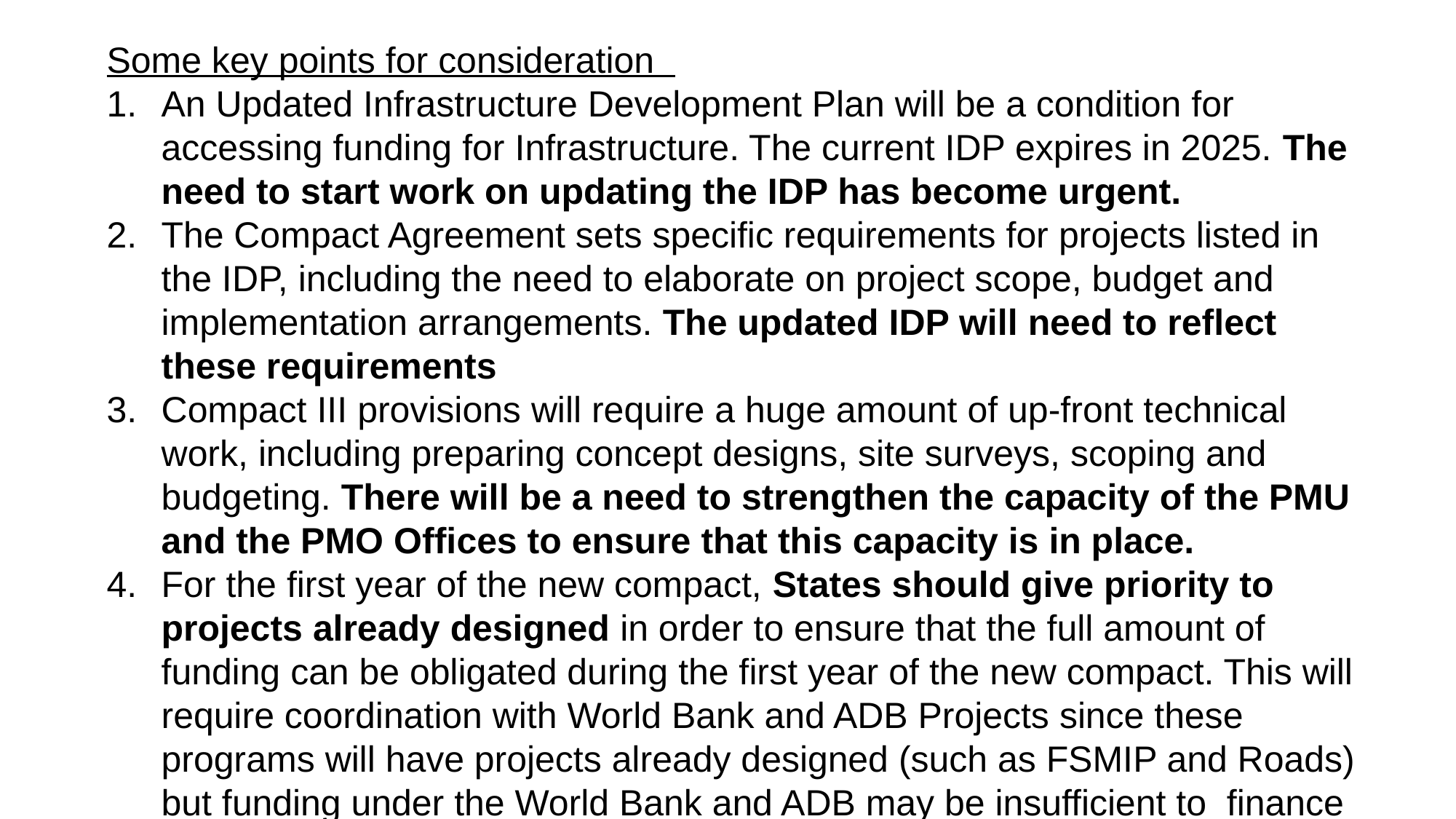

Some key points for consideration
An Updated Infrastructure Development Plan will be a condition for accessing funding for Infrastructure. The current IDP expires in 2025. The need to start work on updating the IDP has become urgent.
The Compact Agreement sets specific requirements for projects listed in the IDP, including the need to elaborate on project scope, budget and implementation arrangements. The updated IDP will need to reflect these requirements
Compact III provisions will require a huge amount of up-front technical work, including preparing concept designs, site surveys, scoping and budgeting. There will be a need to strengthen the capacity of the PMU and the PMO Offices to ensure that this capacity is in place.
For the first year of the new compact, States should give priority to projects already designed in order to ensure that the full amount of funding can be obligated during the first year of the new compact. This will require coordination with World Bank and ADB Projects since these programs will have projects already designed (such as FSMIP and Roads) but funding under the World Bank and ADB may be insufficient to  finance construction
Given the need to develop a Consolidated Maintenance Plan as a condition for release of IMF funding, DTC&I would suggest that a Infrastructure Maintenance Working Group be established with National/State Representatives to start work on the Maintenance Plan